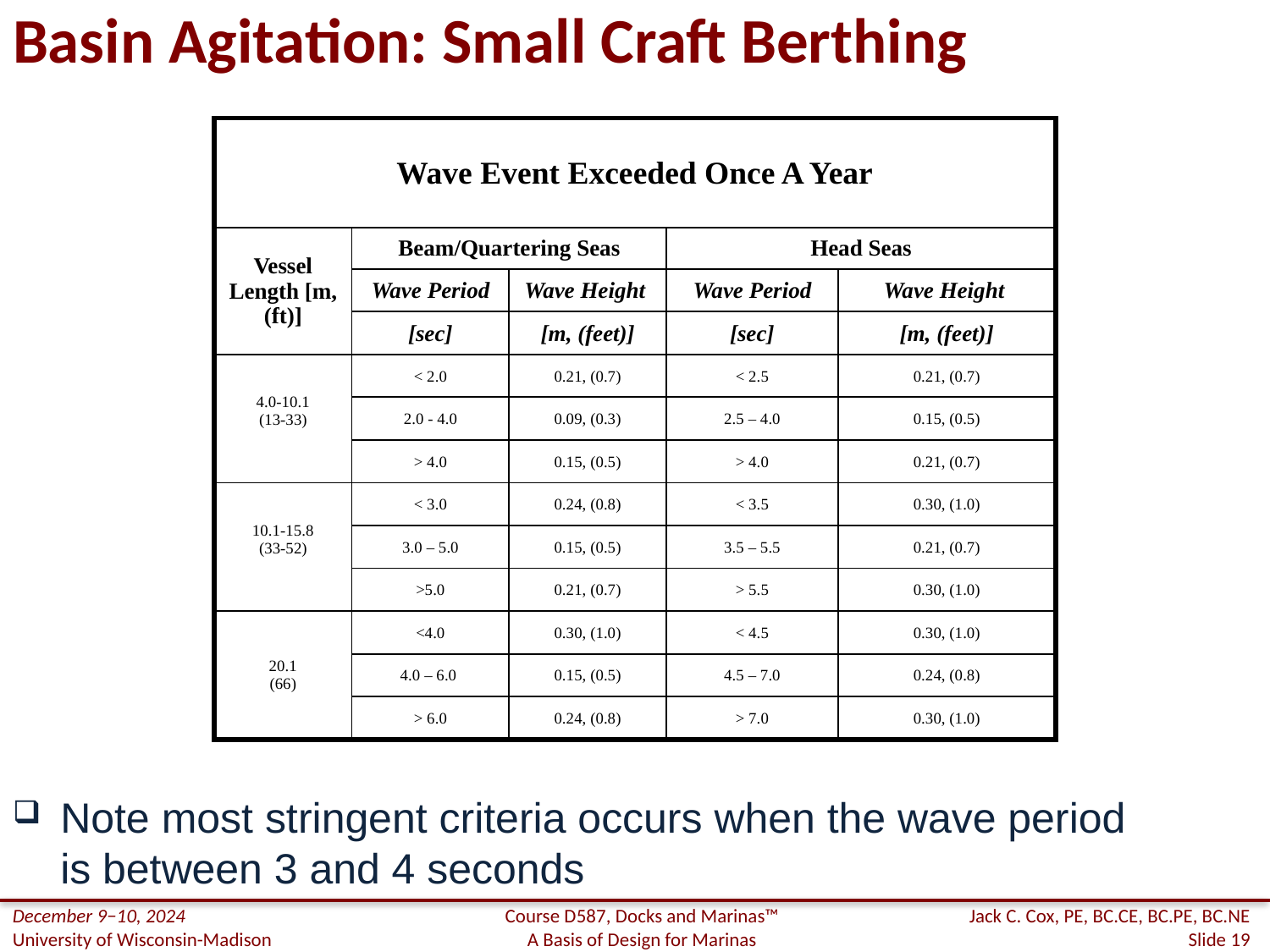

# Basin Agitation: Small Craft Berthing
| Wave Event Exceeded Once A Year |  |  |  |  |
| --- | --- | --- | --- | --- |
| Vessel Length [m,(ft)] | Beam/Quartering Seas |  | Head Seas |  |
|  | Wave Period | Wave Height | Wave Period | Wave Height |
|  | [sec] | [m, (feet)] | [sec] | [m, (feet)] |
| 4.0-10.1 (13-33) | < 2.0 | 0.21, (0.7) | < 2.5 | 0.21, (0.7) |
|  | 2.0 - 4.0 | 0.09, (0.3) | 2.5 – 4.0 | 0.15, (0.5) |
|  | > 4.0 | 0.15, (0.5) | > 4.0 | 0.21, (0.7) |
| 10.1-15.8 (33-52) | < 3.0 | 0.24, (0.8) | < 3.5 | 0.30, (1.0) |
|  | 3.0 – 5.0 | 0.15, (0.5) | 3.5 – 5.5 | 0.21, (0.7) |
|  | >5.0 | 0.21, (0.7) | > 5.5 | 0.30, (1.0) |
| 20.1 (66) | <4.0 | 0.30, (1.0) | < 4.5 | 0.30, (1.0) |
|  | 4.0 – 6.0 | 0.15, (0.5) | 4.5 – 7.0 | 0.24, (0.8) |
|  | > 6.0 | 0.24, (0.8) | > 7.0 | 0.30, (1.0) |
Note most stringent criteria occurs when the wave period is between 3 and 4 seconds